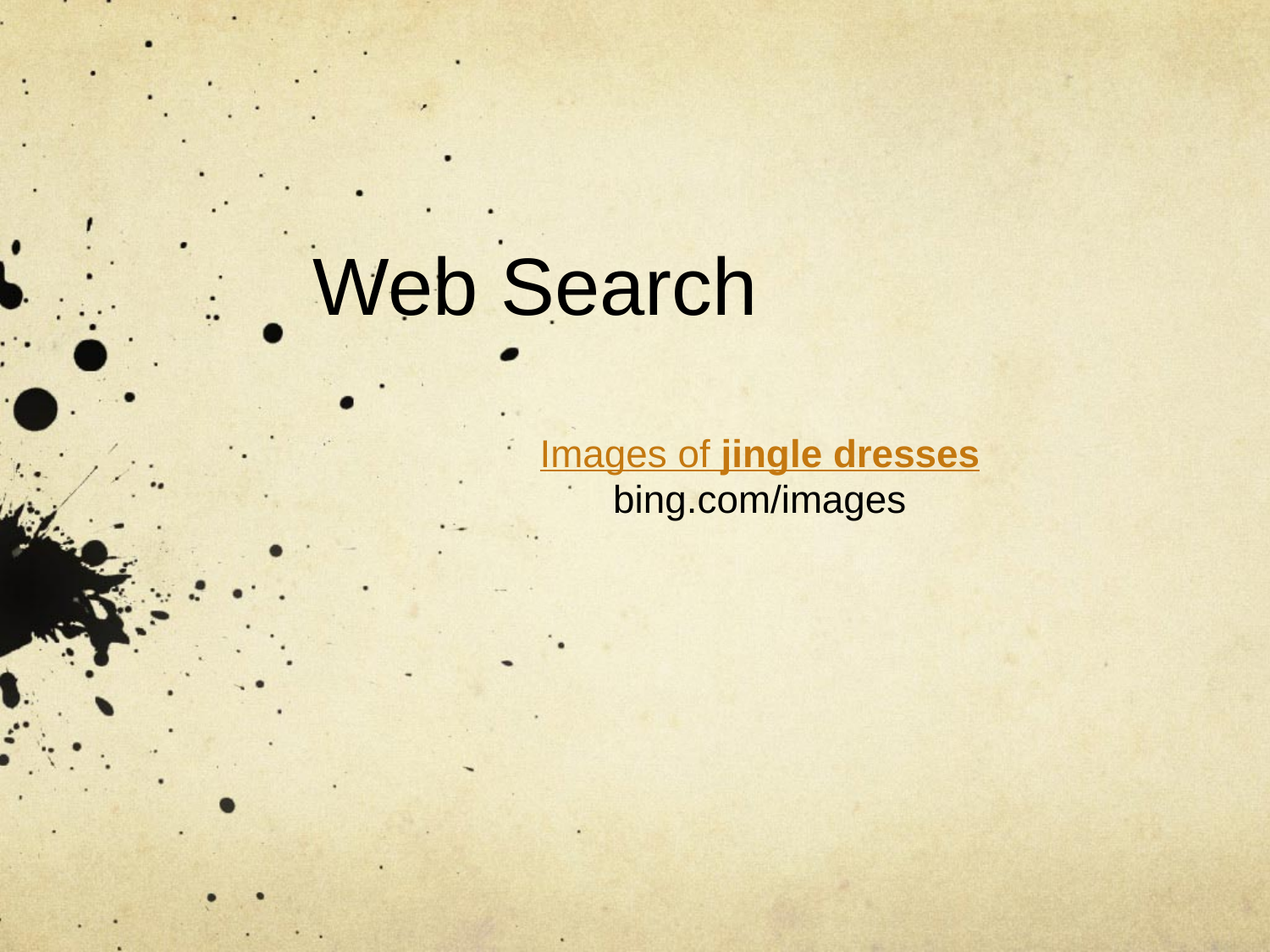

# Web Search
Images of jingle dresses
bing.com/images